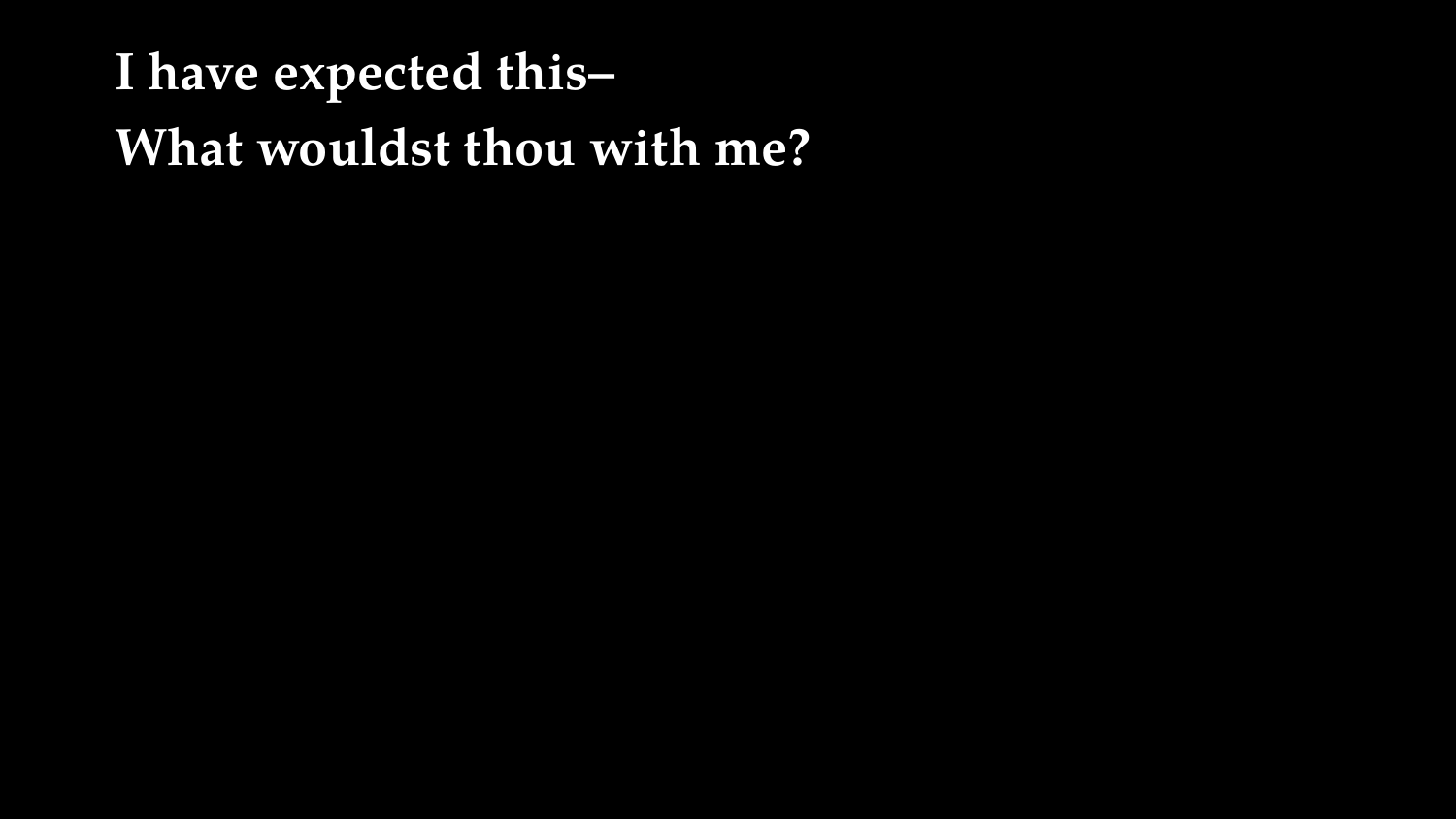

# I have expected this– What wouldst thou with me?